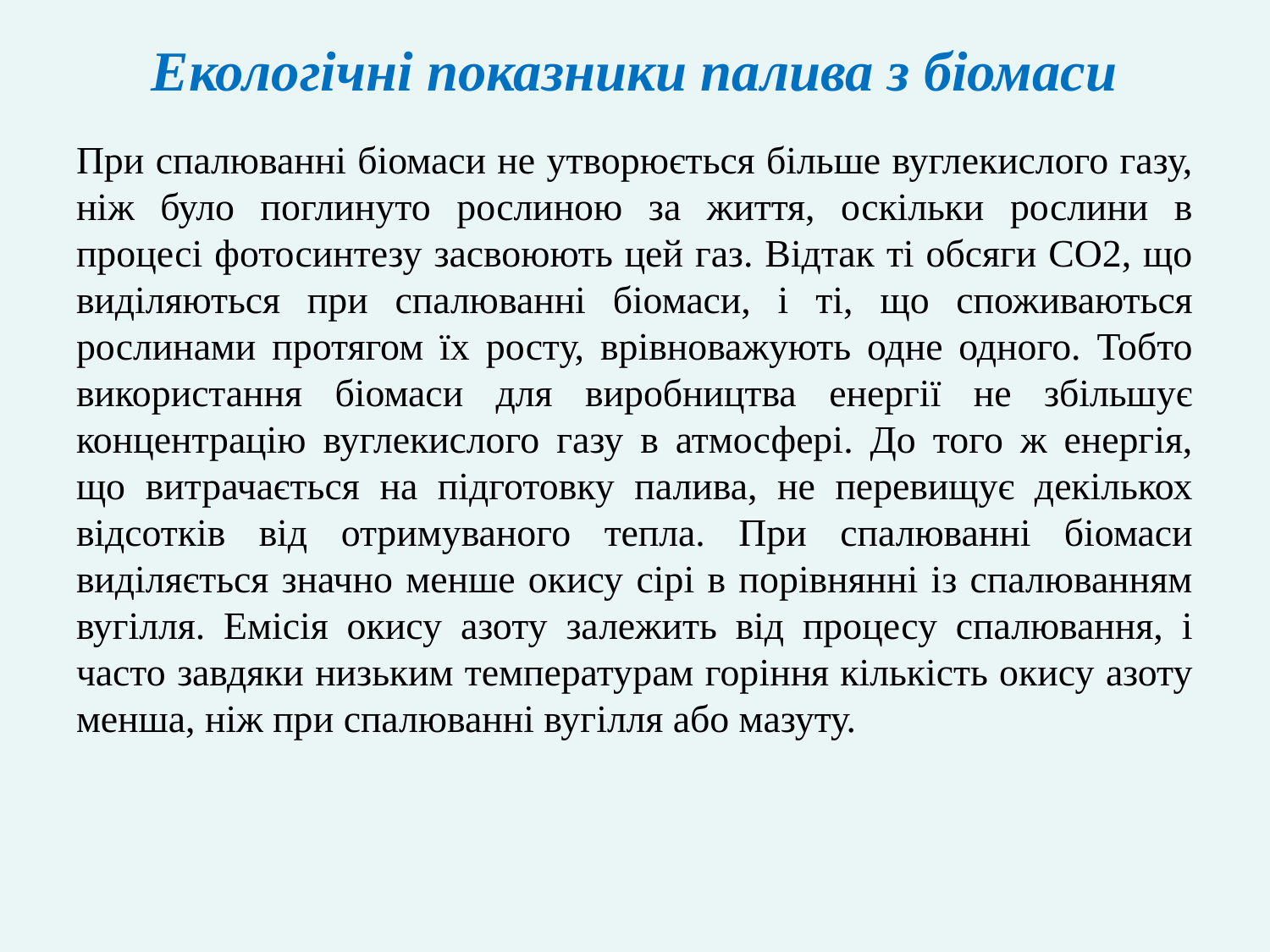

# Екологічні показники палива з біомаси
При спалюванні біомаси не утворюється більше вуглекислого газу, ніж було поглинуто рослиною за життя, оскільки рослини в процесі фотосинтезу засвоюють цей газ. Відтак ті обсяги СО2, що виділяються при спалюванні біомаси, і ті, що споживаються рослинами протягом їх росту, врівноважують одне одного. Тобто використання біомаси для виробництва енергії не збільшує концентрацію вуглекислого газу в атмосфері. До того ж енергія, що витрачається на підготовку палива, не перевищує декількох відсотків від отримуваного тепла. При спалюванні біомаси виділяється значно менше окису сірі в порівнянні із спалюванням вугілля. Емісія окису азоту залежить від процесу спалювання, і часто завдяки низьким температурам горіння кількість окису азоту менша, ніж при спалюванні вугілля або мазуту.